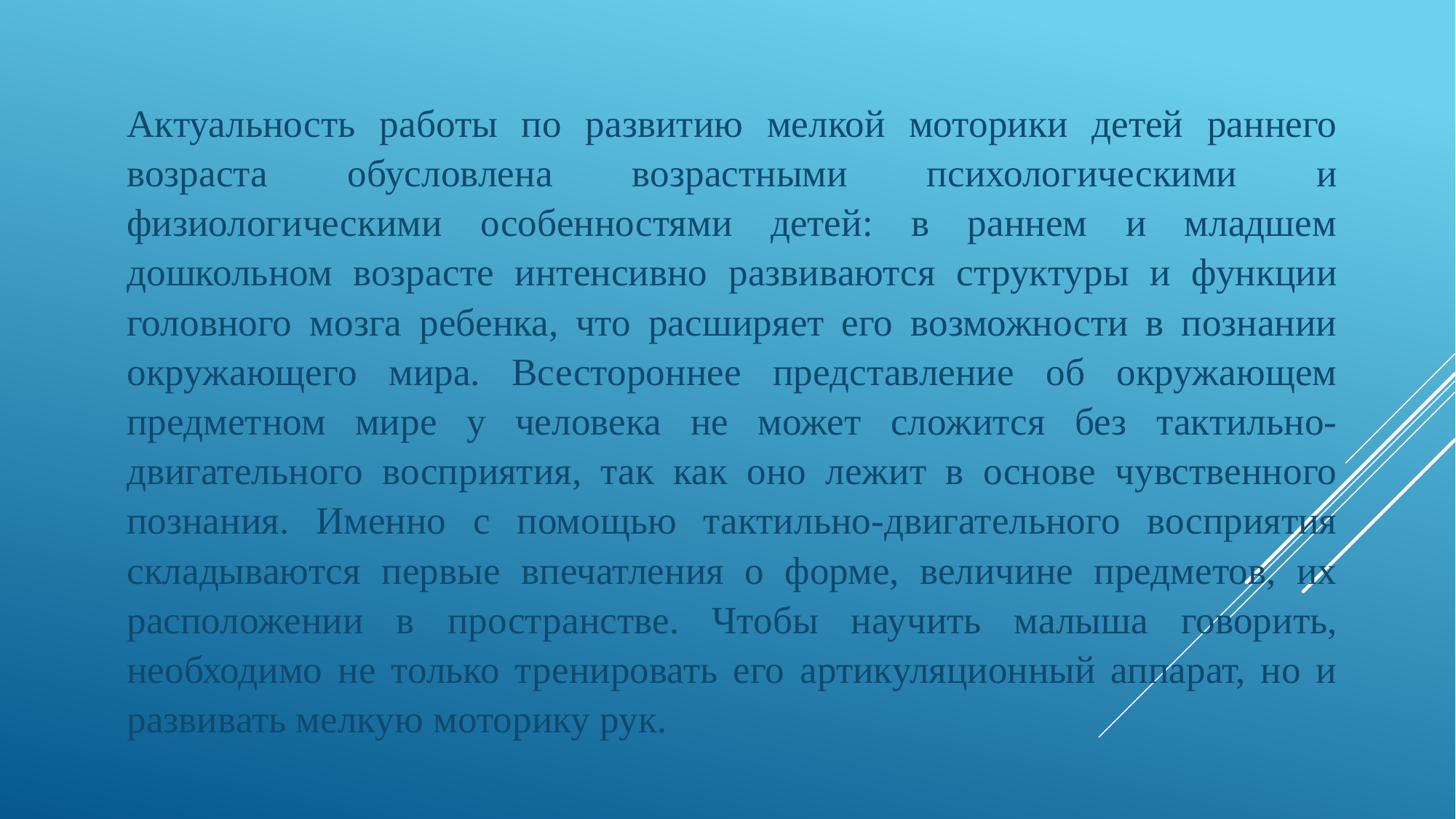

Актуальность работы по развитию мелкой моторики детей раннего возраста обусловлена возрастными психологическими и физиологическими особенностями детей: в раннем и младшем дошкольном возрасте интенсивно развиваются структуры и функции головного мозга ребенка, что расширяет его возможности в познании окружающего мира. Всестороннее представление об окружающем предметном мире у человека не может сложится без тактильно-двигательного восприятия, так как оно лежит в основе чувственного познания. Именно с помощью тактильно-двигательного восприятия складываются первые впечатления о форме, величине предметов, их расположении в пространстве. Чтобы научить малыша говорить, необходимо не только тренировать его артикуляционный аппарат, но и развивать мелкую моторику рук.